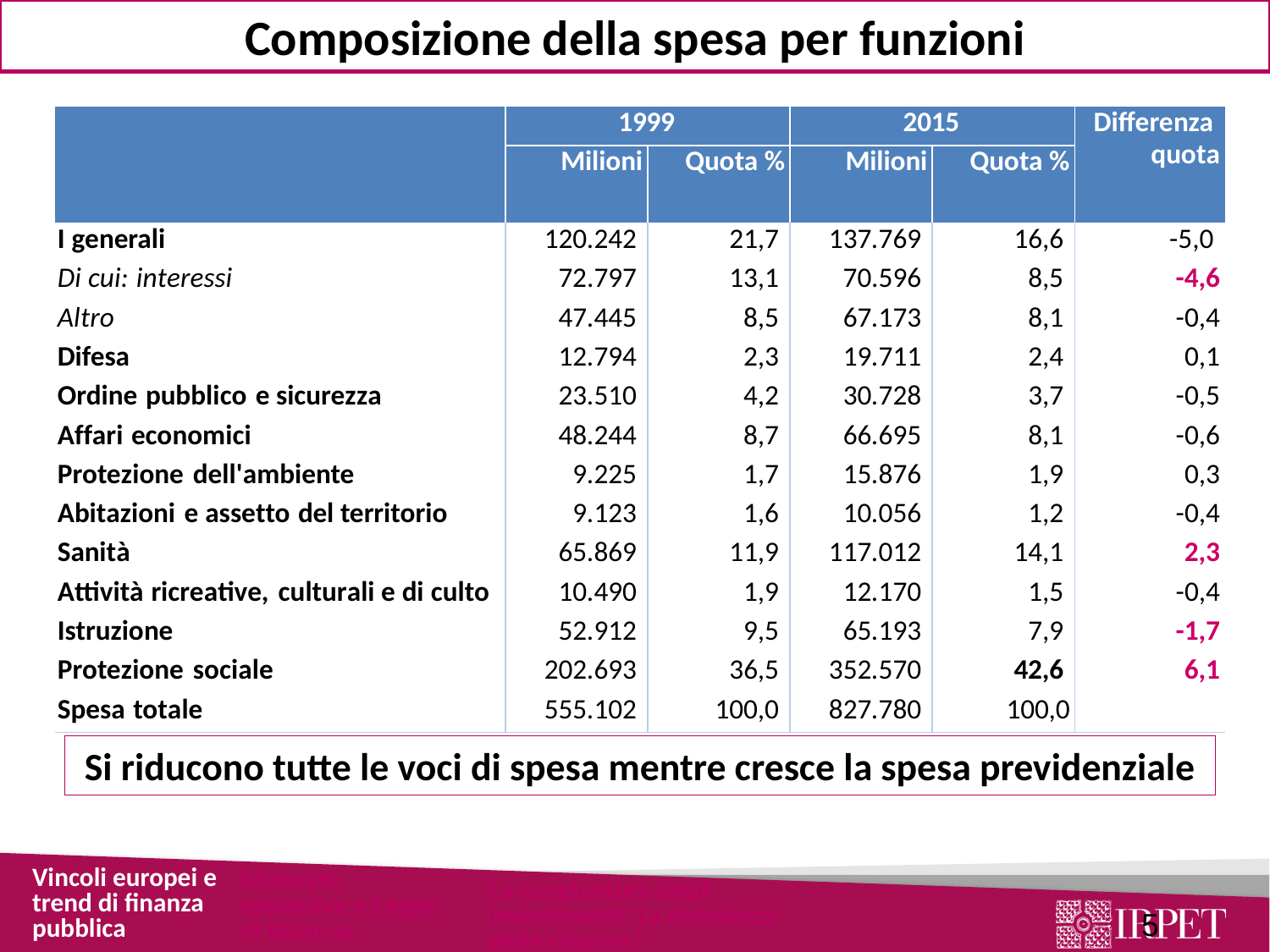

Composizione della spesa per funzioni
|  | 1999 |  | 2015 |  | Differenza quota |
| --- | --- | --- | --- | --- | --- |
|  | Milioni | Quota % | Milioni | Quota % |  |
| I generali | 120.242 | 21,7 | 137.769 | 16,6 | -5,0 |
| Di cui: interessi | 72.797 | 13,1 | 70.596 | 8,5 | -4,6 |
| Altro | 47.445 | 8,5 | 67.173 | 8,1 | -0,4 |
| Difesa | 12.794 | 2,3 | 19.711 | 2,4 | 0,1 |
| Ordine pubblico e sicurezza | 23.510 | 4,2 | 30.728 | 3,7 | -0,5 |
| Affari economici | 48.244 | 8,7 | 66.695 | 8,1 | -0,6 |
| Protezione dell'ambiente | 9.225 | 1,7 | 15.876 | 1,9 | 0,3 |
| Abitazioni e assetto del territorio | 9.123 | 1,6 | 10.056 | 1,2 | -0,4 |
| Sanità | 65.869 | 11,9 | 117.012 | 14,1 | 2,3 |
| Attività ricreative, culturali e di culto | 10.490 | 1,9 | 12.170 | 1,5 | -0,4 |
| Istruzione | 52.912 | 9,5 | 65.193 | 7,9 | -1,7 |
| Protezione sociale | 202.693 | 36,5 | 352.570 | 42,6 | 6,1 |
| Spesa totale | 555.102 | 100,0 | 827.780 | 100,0 |  |

Si riducono tutte le voci di spesa mentre cresce la spesa previdenziale
Vincoli europei e trend di finanza pubblica
Manovre espansive e Legge di Bilancio
La congiuntura degli investimenti. La debolezza delle riforme?
5